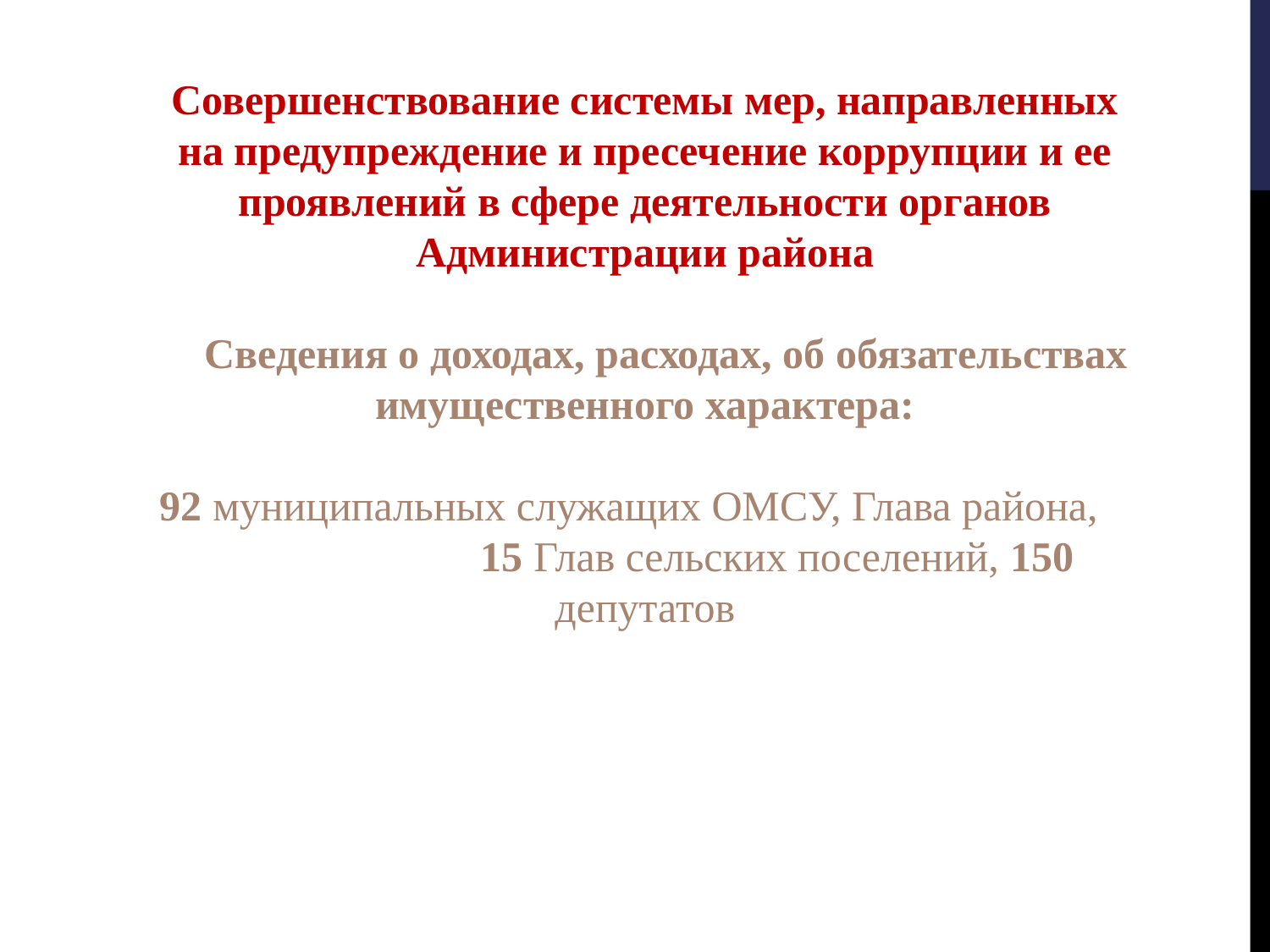

Совершенствование системы мер, направленных на предупреждение и пресечение коррупции и ее проявлений в сфере деятельности органов Администрации района

    Сведения о доходах, расходах, об обязательствах имущественного характера:

92 муниципальных служащих ОМСУ, Глава района,                             15 Глав сельских поселений, 150 депутатов